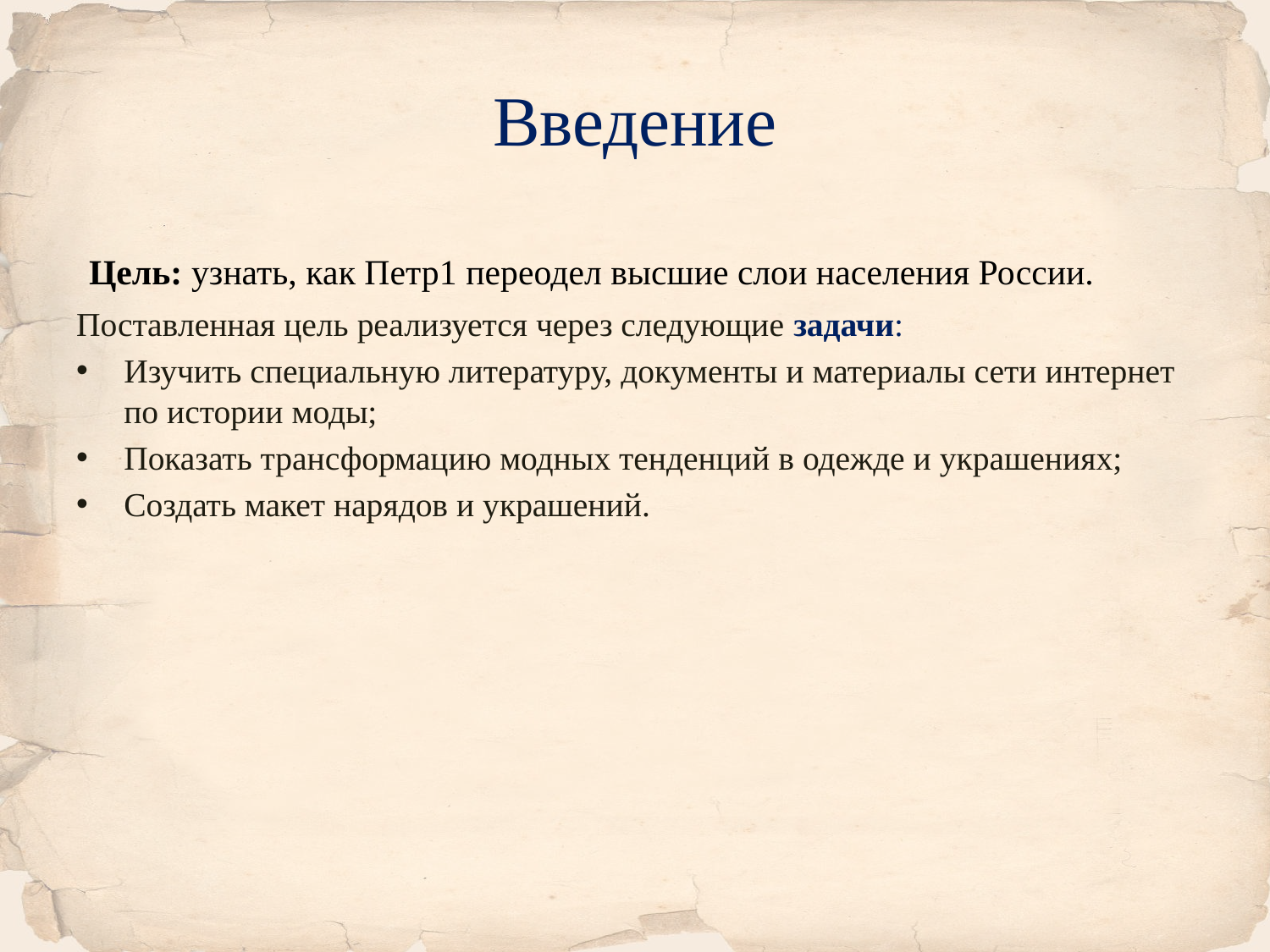

# Введение
 Цель: узнать, как Петр1 переодел высшие слои населения России.
Поставленная цель реализуется через следующие задачи:
Изучить специальную литературу, документы и материалы сети интернет по истории моды;
Показать трансформацию модных тенденций в одежде и украшениях;
Создать макет нарядов и украшений.